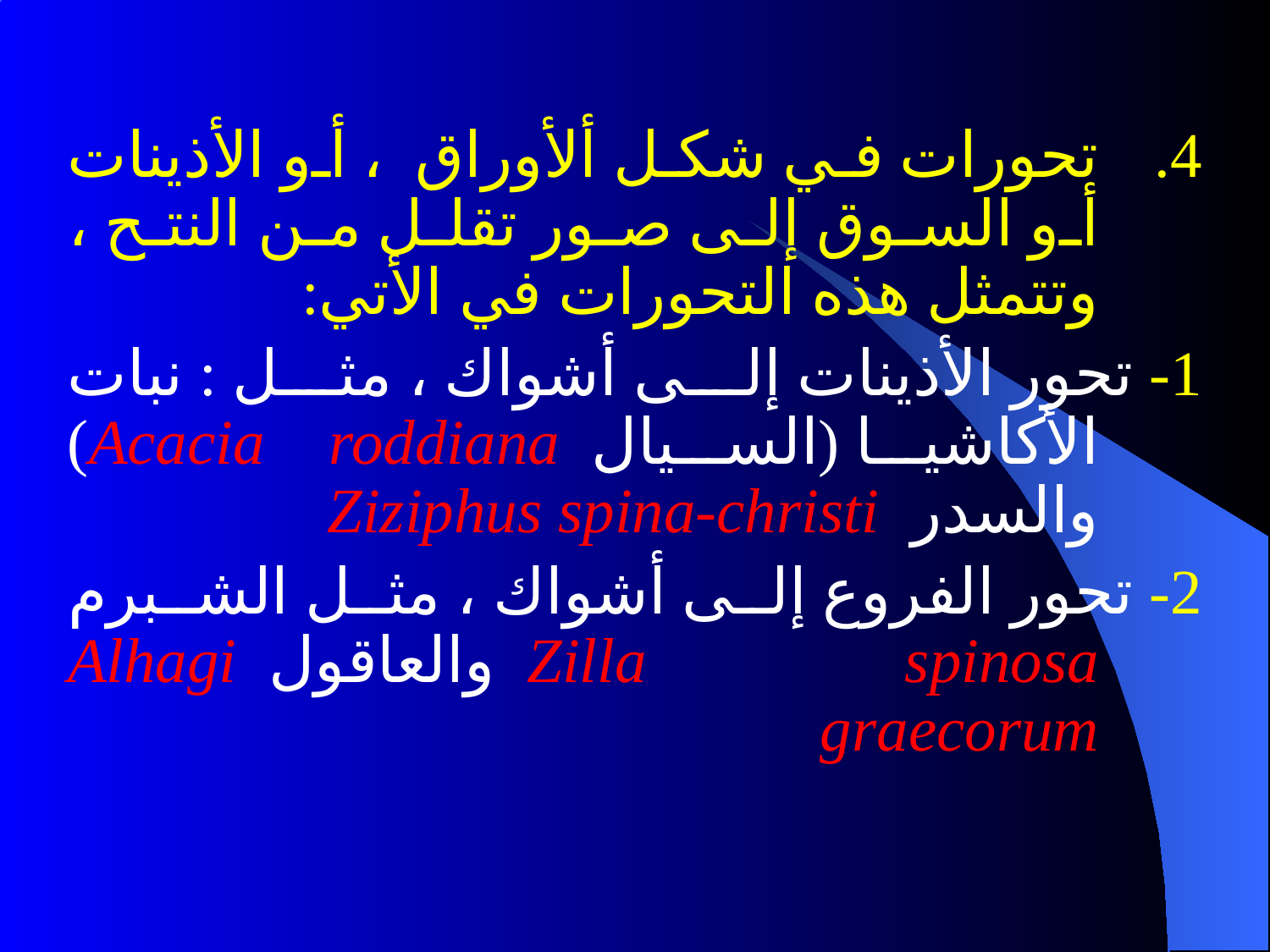

تحورات في شكل ألأوراق  ، أو الأذينات أو السوق إلى صور تقلل من النتح ، وتتمثل هذه التحورات في الأتي:
1- تحور الأذينات إلى أشواك ، مثل : نبات الأكاشيا (السيال  Acacia roddiana) والسدر  Ziziphus spina-christi
2- تحور الفروع إلى أشواك ، مثل الشبرم Zilla spinosa  والعاقول  Alhagi graecorum